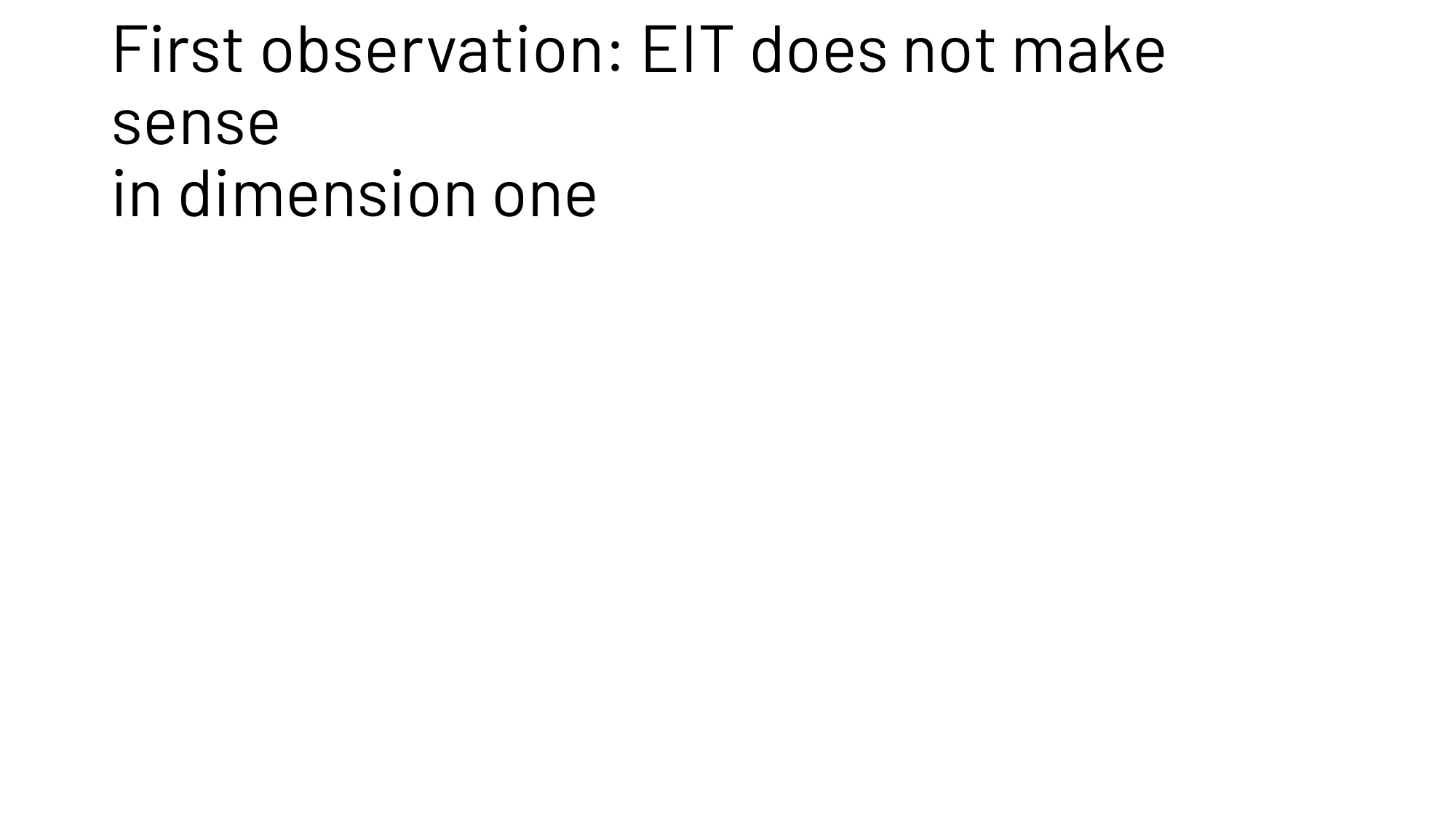

# First observation: EIT does not make sense in dimension one